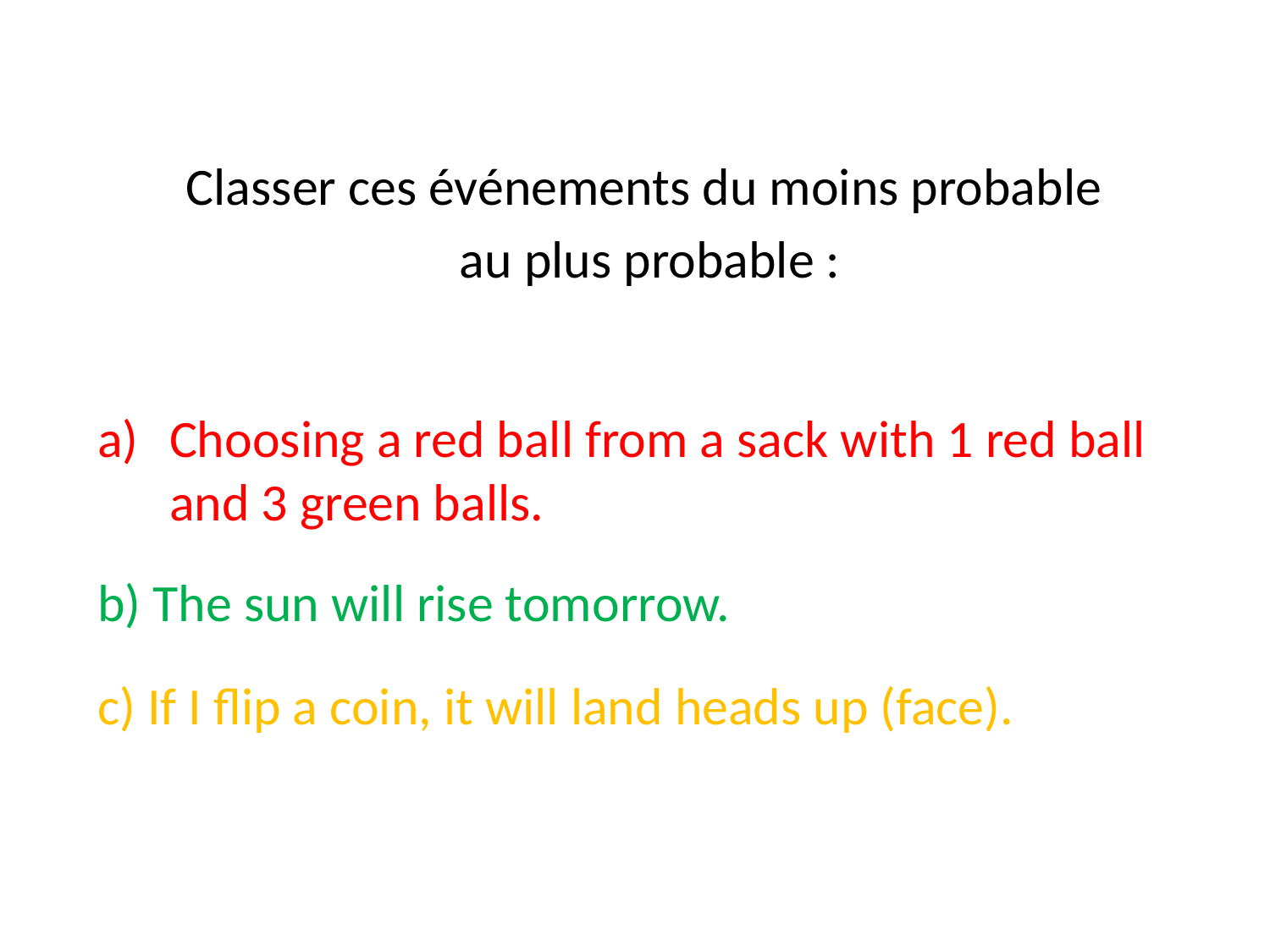

Classer ces événements du moins probable
au plus probable :

Choosing a red ball from a sack with 1 red ball and 3 green balls.

b) The sun will rise tomorrow.

c) If I flip a coin, it will land heads up (face).